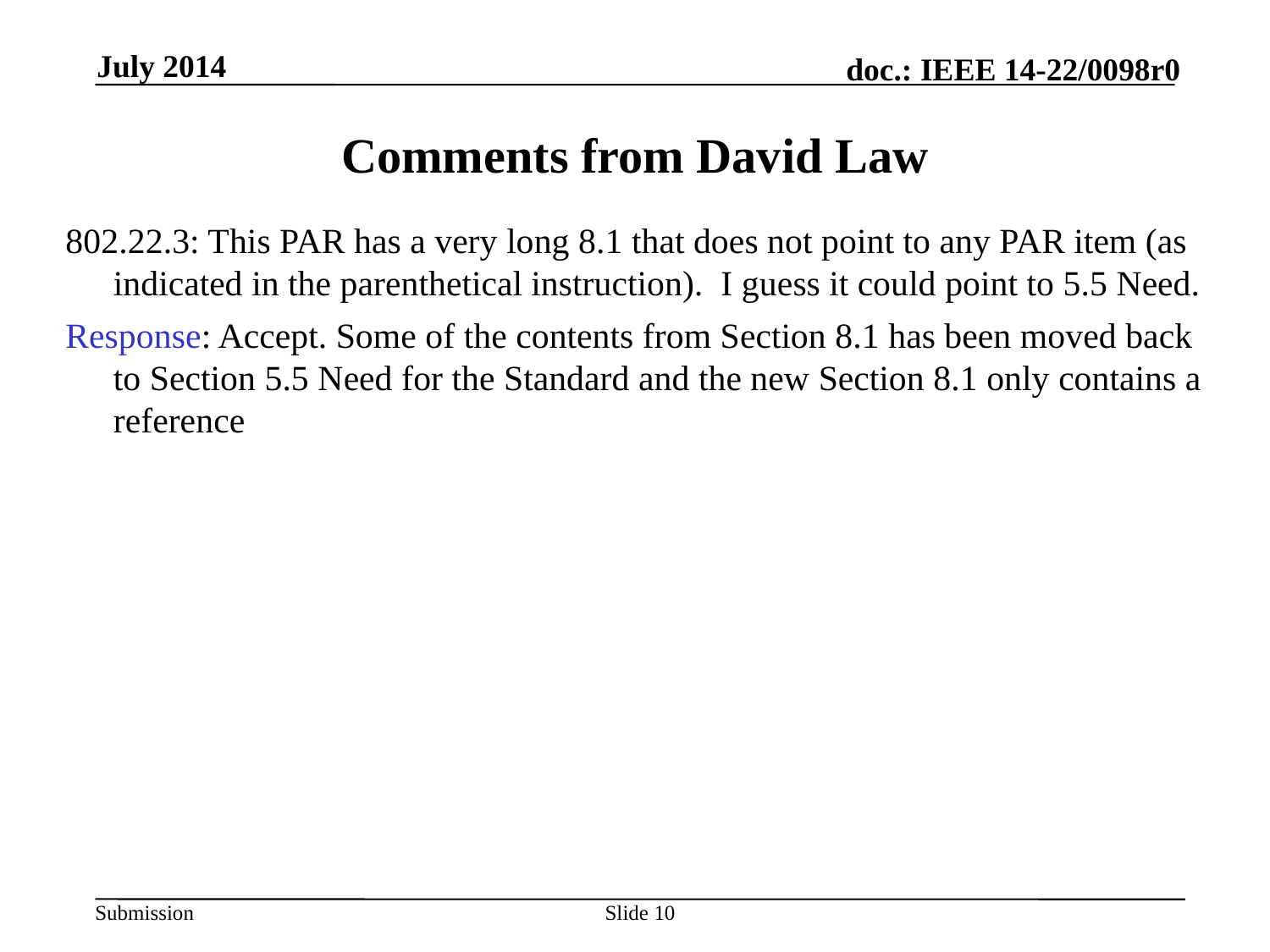

July 2014
# Comments from David Law
802.22.3: This PAR has a very long 8.1 that does not point to any PAR item (as indicated in the parenthetical instruction).  I guess it could point to 5.5 Need.
Response: Accept. Some of the contents from Section 8.1 has been moved back to Section 5.5 Need for the Standard and the new Section 8.1 only contains a reference

Slide 10